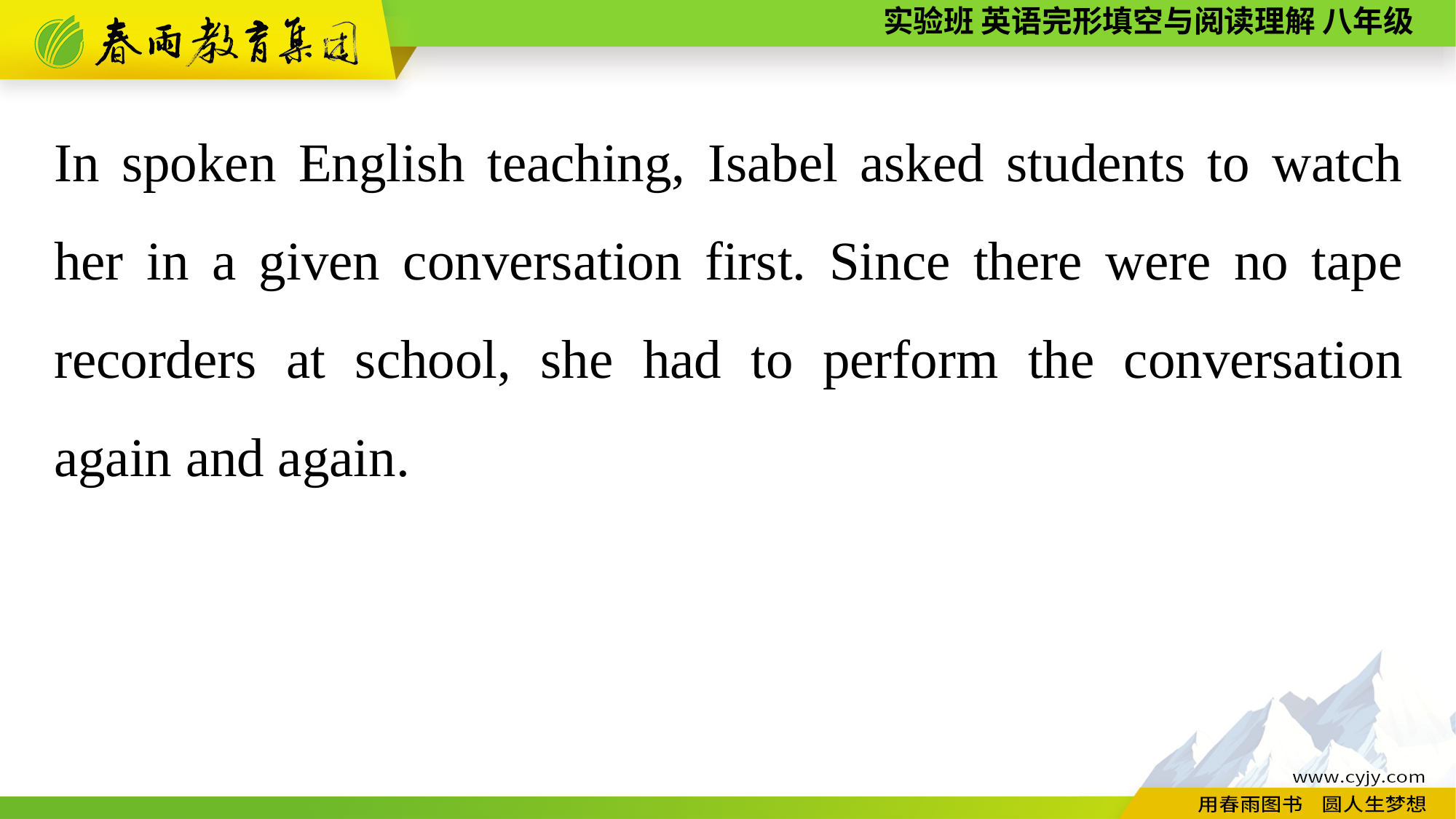

In spoken English teaching, Isabel asked students to watch her in a given conversation first. Since there were no tape recorders at school, she had to perform the conversation again and again.